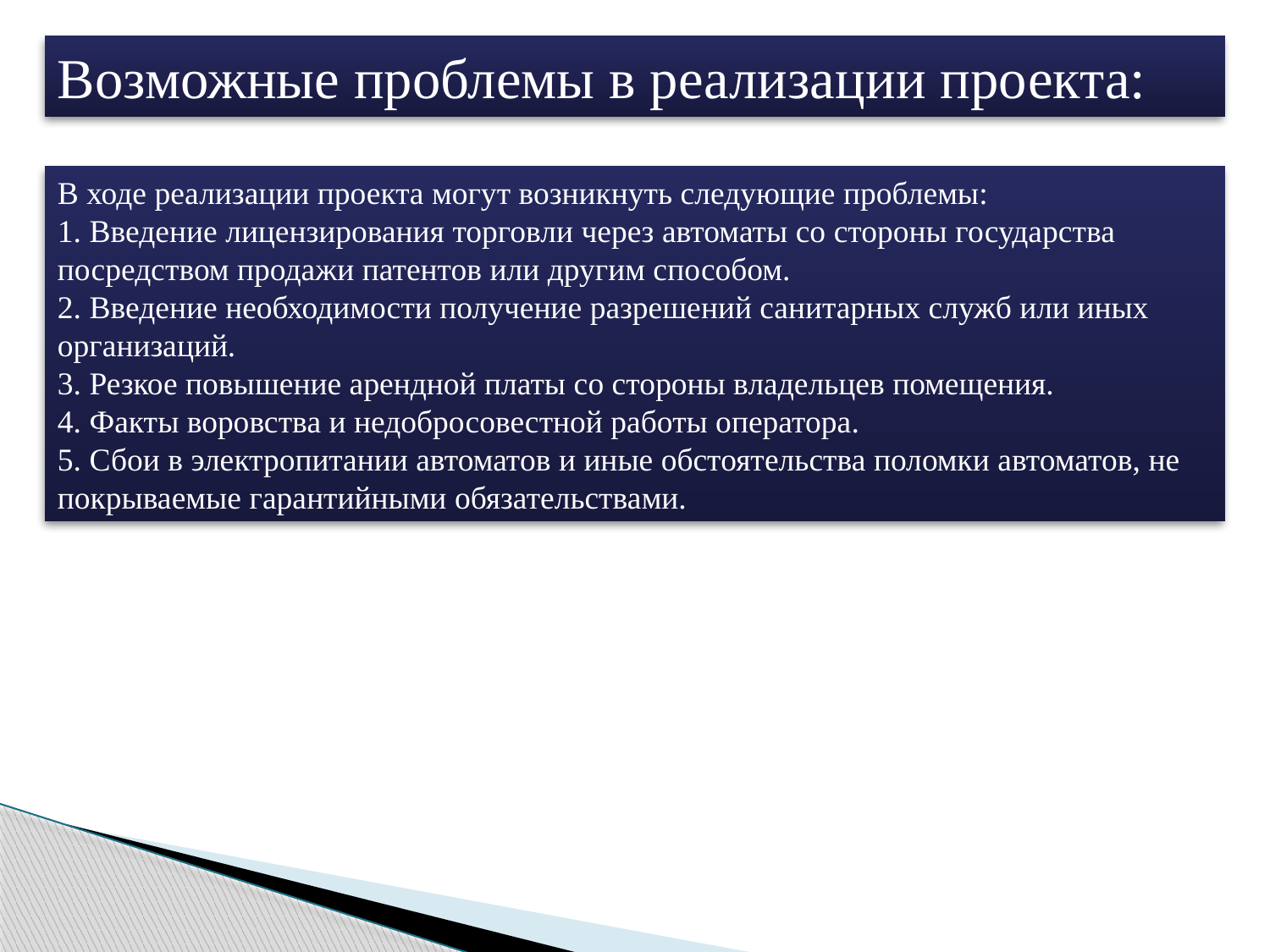

Возможные проблемы в реализации проекта:
В ходе реализации проекта могут возникнуть следующие проблемы:
1. Введение лицензирования торговли через автоматы со стороны государства посредством продажи патентов или другим способом.
2. Введение необходимости получение разрешений санитарных служб или иных организаций.
3. Резкое повышение арендной платы со стороны владельцев помещения.
4. Факты воровства и недобросовестной работы оператора.
5. Сбои в электропитании автоматов и иные обстоятельства поломки автоматов, не покрываемые гарантийными обязательствами.